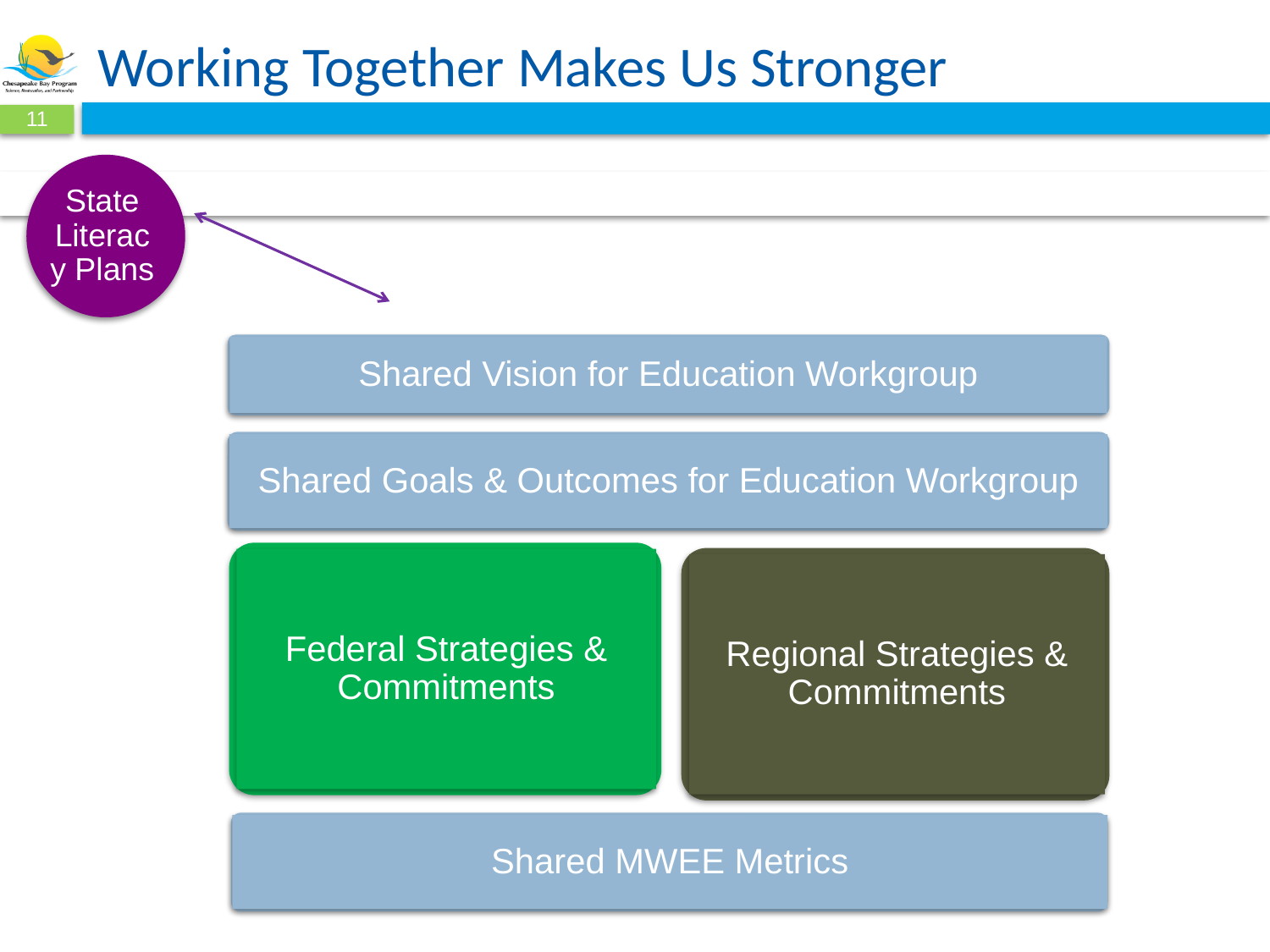

# Working Together Makes Us Stronger
11

State Literacy Plans

Shared Vision for Education Workgroup

Shared Goals & Outcomes for Education Workgroup

Federal Strategies & Commitments

Regional Strategies & Commitments

Shared MWEE Metrics